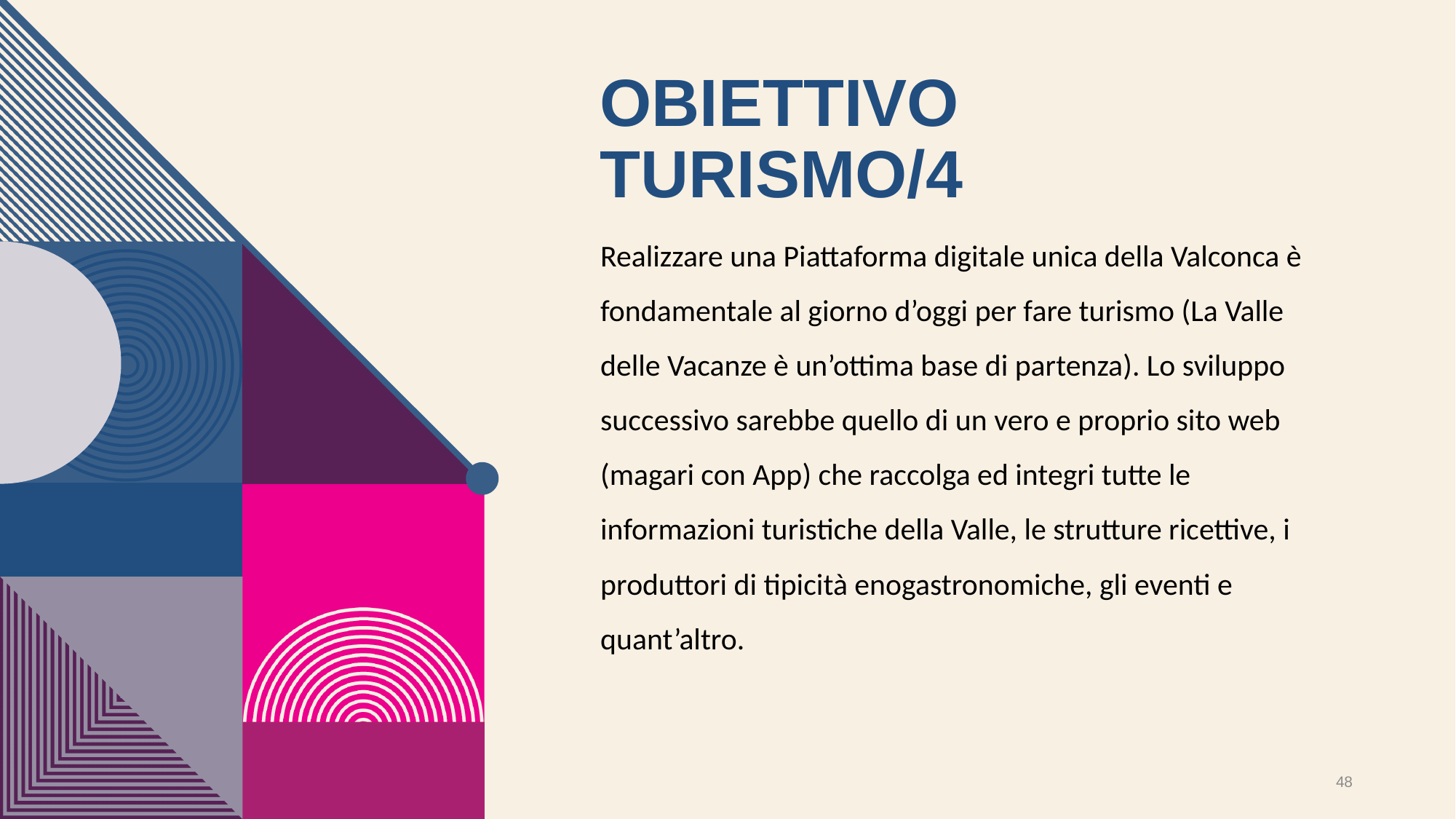

# Obiettivo turismo/4
Realizzare una Piattaforma digitale unica della Valconca è fondamentale al giorno d’oggi per fare turismo (La Valle delle Vacanze è un’ottima base di partenza). Lo sviluppo successivo sarebbe quello di un vero e proprio sito web (magari con App) che raccolga ed integri tutte le informazioni turistiche della Valle, le strutture ricettive, i produttori di tipicità enogastronomiche, gli eventi e quant’altro.

48